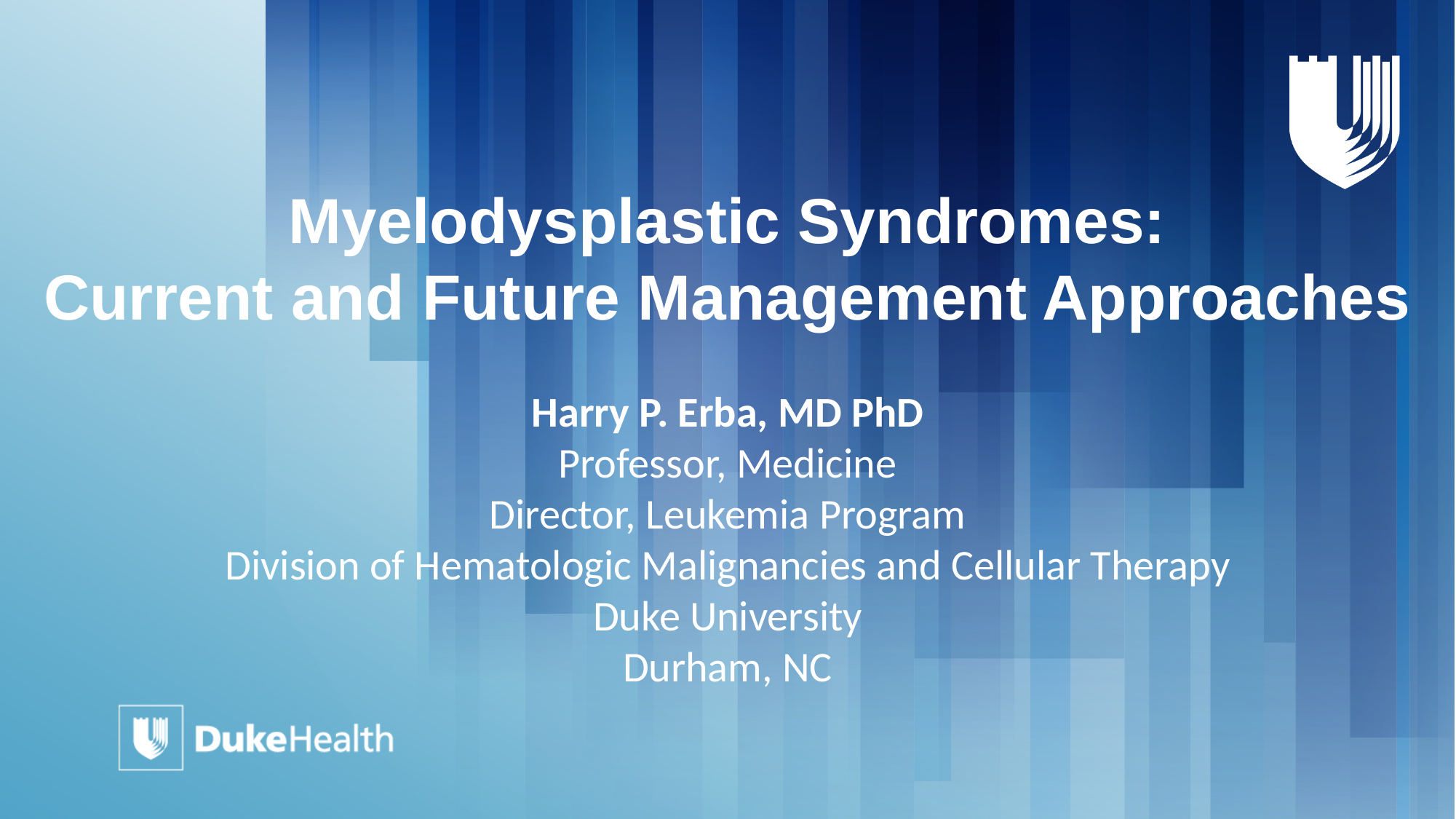

# Myelodysplastic Syndromes: Current and Future Management Approaches
Harry P. Erba, MD PhD
Professor, Medicine
Director, Leukemia Program
Division of Hematologic Malignancies and Cellular Therapy
Duke University
Durham, NC